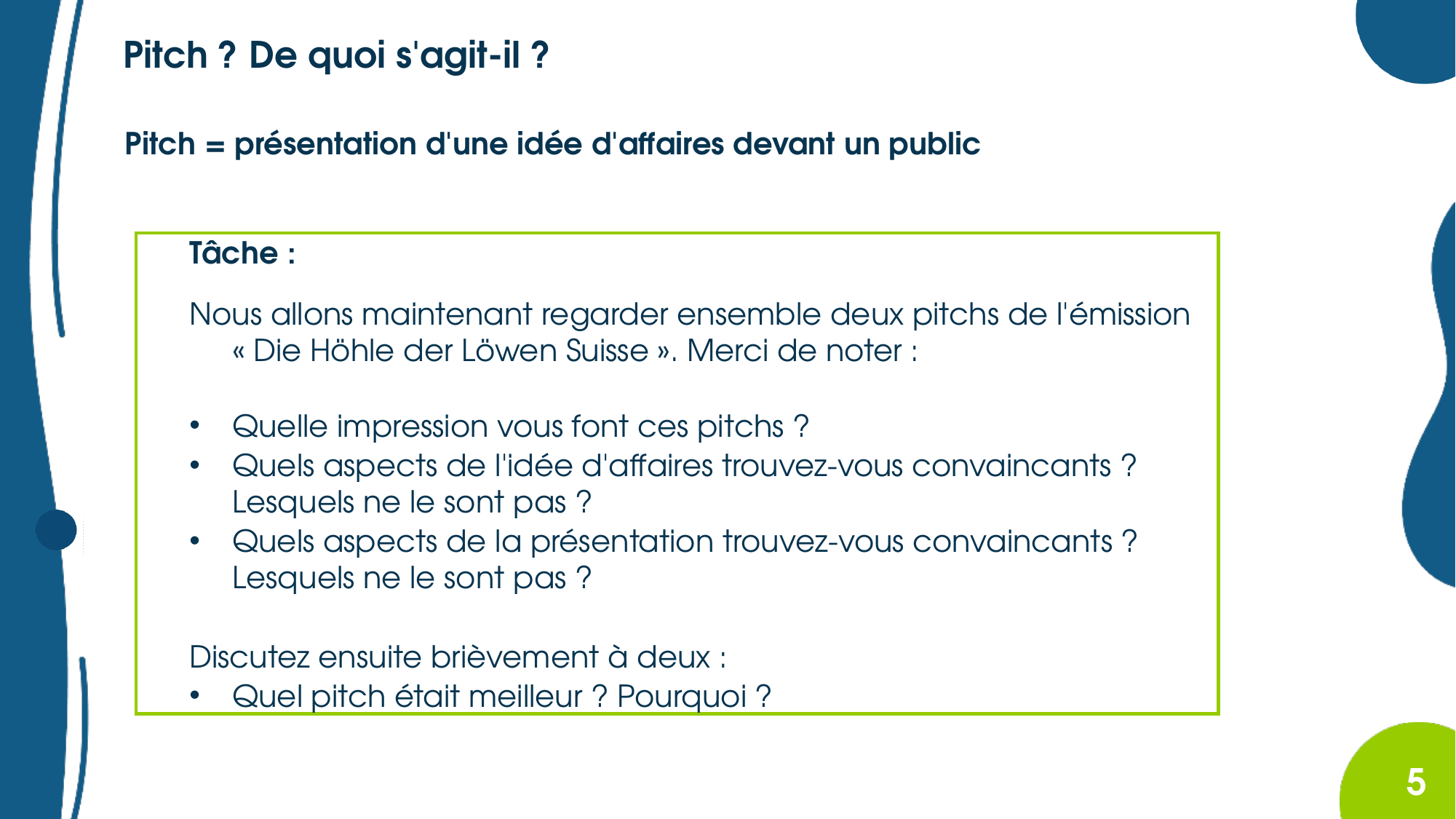

Pitch ? De quoi s'agit-il ?
Pitch = présentation d'une idée d'affaires devant un public

Tâche :

Nous allons maintenant regarder ensemble deux pitchs de l'émission « Die Höhle der Löwen Suisse ». Merci de noter :
Quelle impression vous font ces pitchs ?
Quels aspects de l'idée d'affaires trouvez-vous convaincants ? Lesquels ne le sont pas ?
Quels aspects de la présentation trouvez-vous convaincants ? Lesquels ne le sont pas ?

Discutez ensuite brièvement à deux :
Quel pitch était meilleur ? Pourquoi ?
5